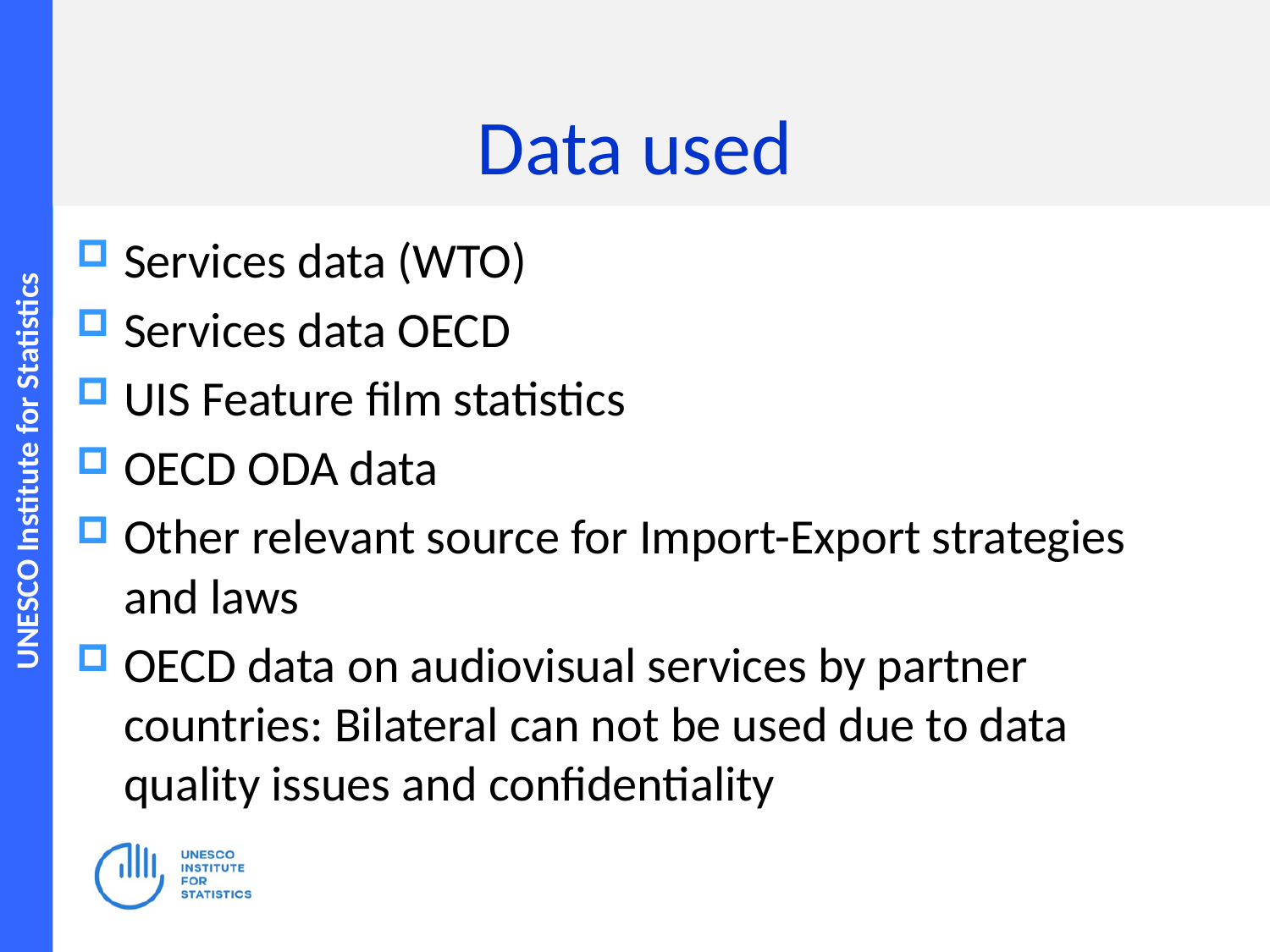

# Data used
Services data (WTO)
Services data OECD
UIS Feature film statistics
OECD ODA data
Other relevant source for Import-Export strategies and laws
OECD data on audiovisual services by partner countries: Bilateral can not be used due to data quality issues and confidentiality